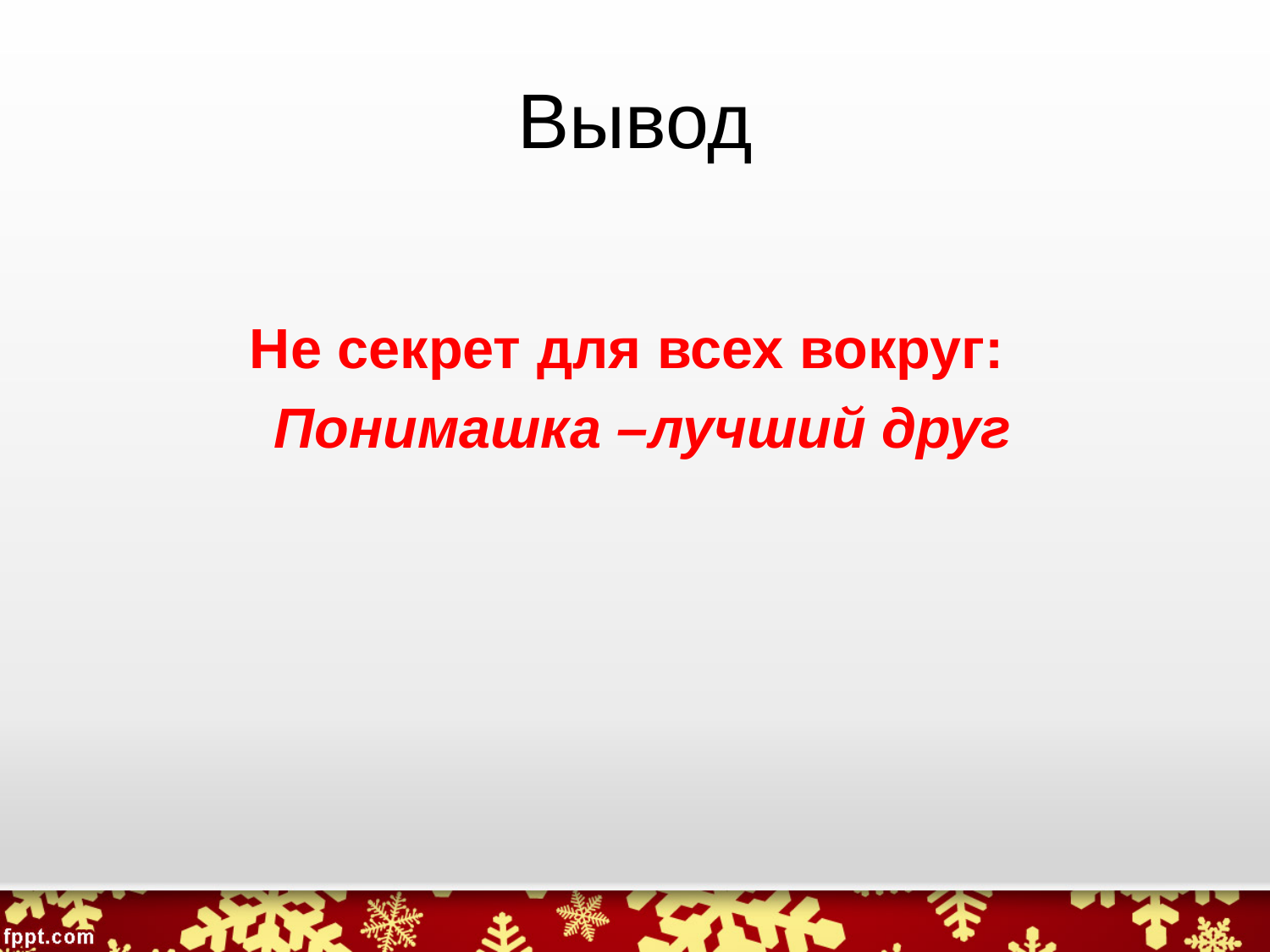

# Вывод
Не секрет для всех вокруг:
 Понимашка –лучший друг